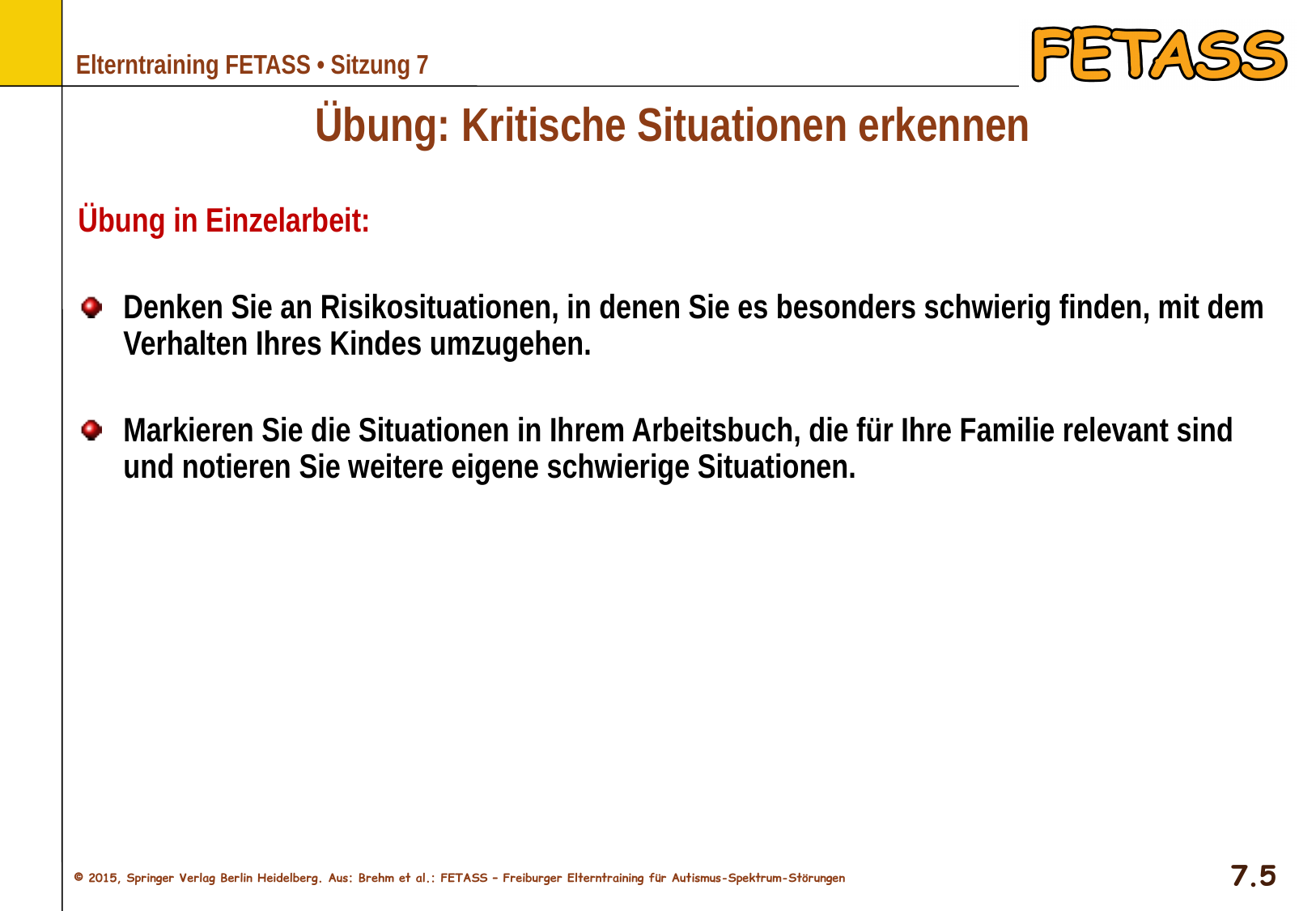

# Übung: Kritische Situationen erkennen
Übung in Einzelarbeit:

Denken Sie an Risikosituationen, in denen Sie es besonders schwierig finden, mit dem Verhalten Ihres Kindes umzugehen.

Markieren Sie die Situationen in Ihrem Arbeitsbuch, die für Ihre Familie relevant sind und notieren Sie weitere eigene schwierige Situationen.
7.5